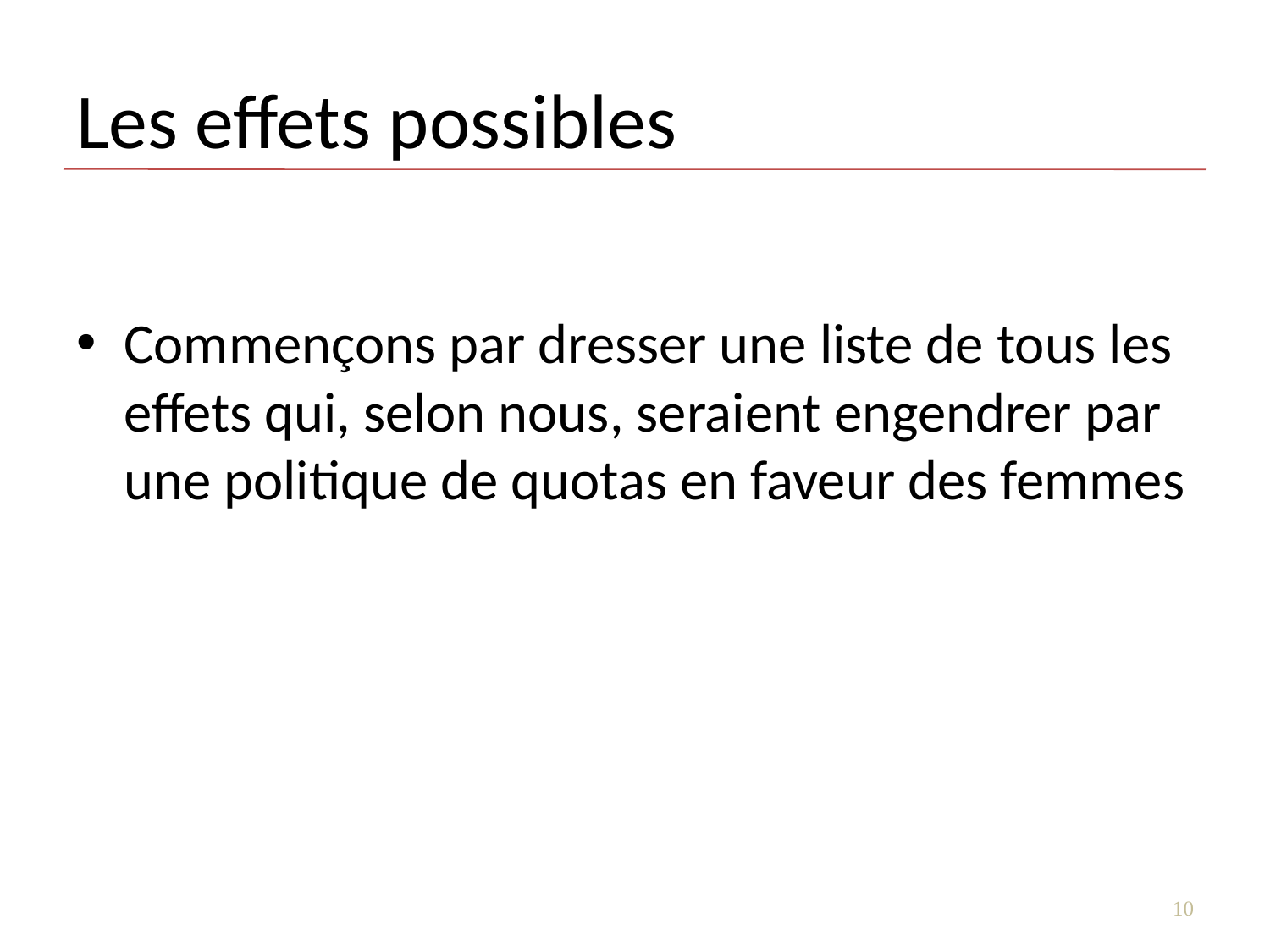

# Les effets possibles

Commençons par dresser une liste de tous les effets qui, selon nous, seraient engendrer par une politique de quotas en faveur des femmes
10